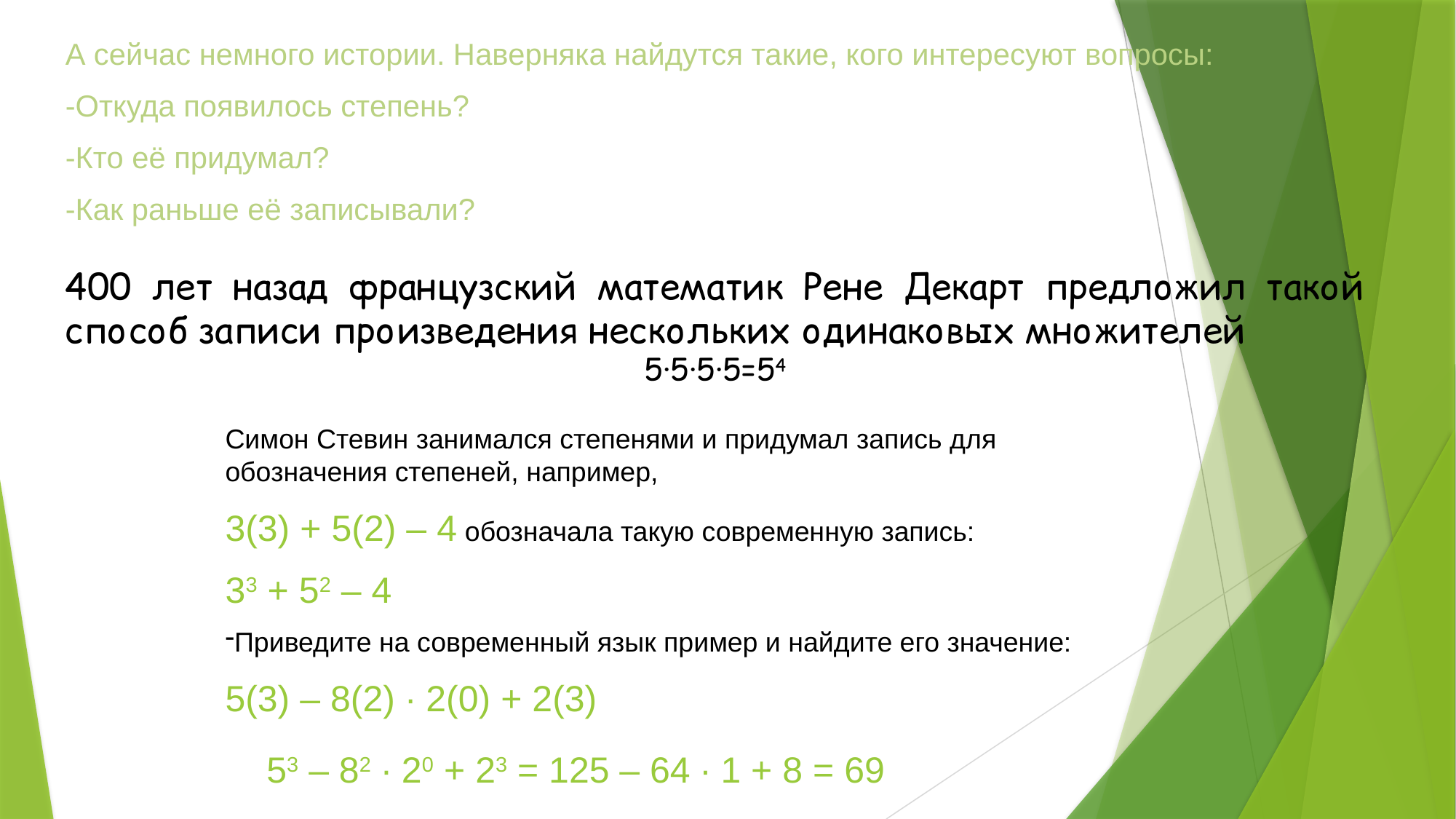

А сейчас немного истории. Наверняка найдутся такие, кого интересуют вопросы:
-Откуда появилось степень?
-Кто её придумал?
-Как раньше её записывали?
400 лет назад французский математик Рене Декарт предложил такой способ записи произведения нескольких одинаковых множителей
5·5·5·5=54

Симон Стевин занимался степенями и придумал запись для обозначения степеней, например,
3(3) + 5(2) – 4 обозначала такую современную запись:
33 + 52 – 4
Приведите на современный язык пример и найдите его значение:
5(3) – 8(2) ∙ 2(0) + 2(3)
53 – 82 ∙ 20 + 23 = 125 – 64 ∙ 1 + 8 = 69